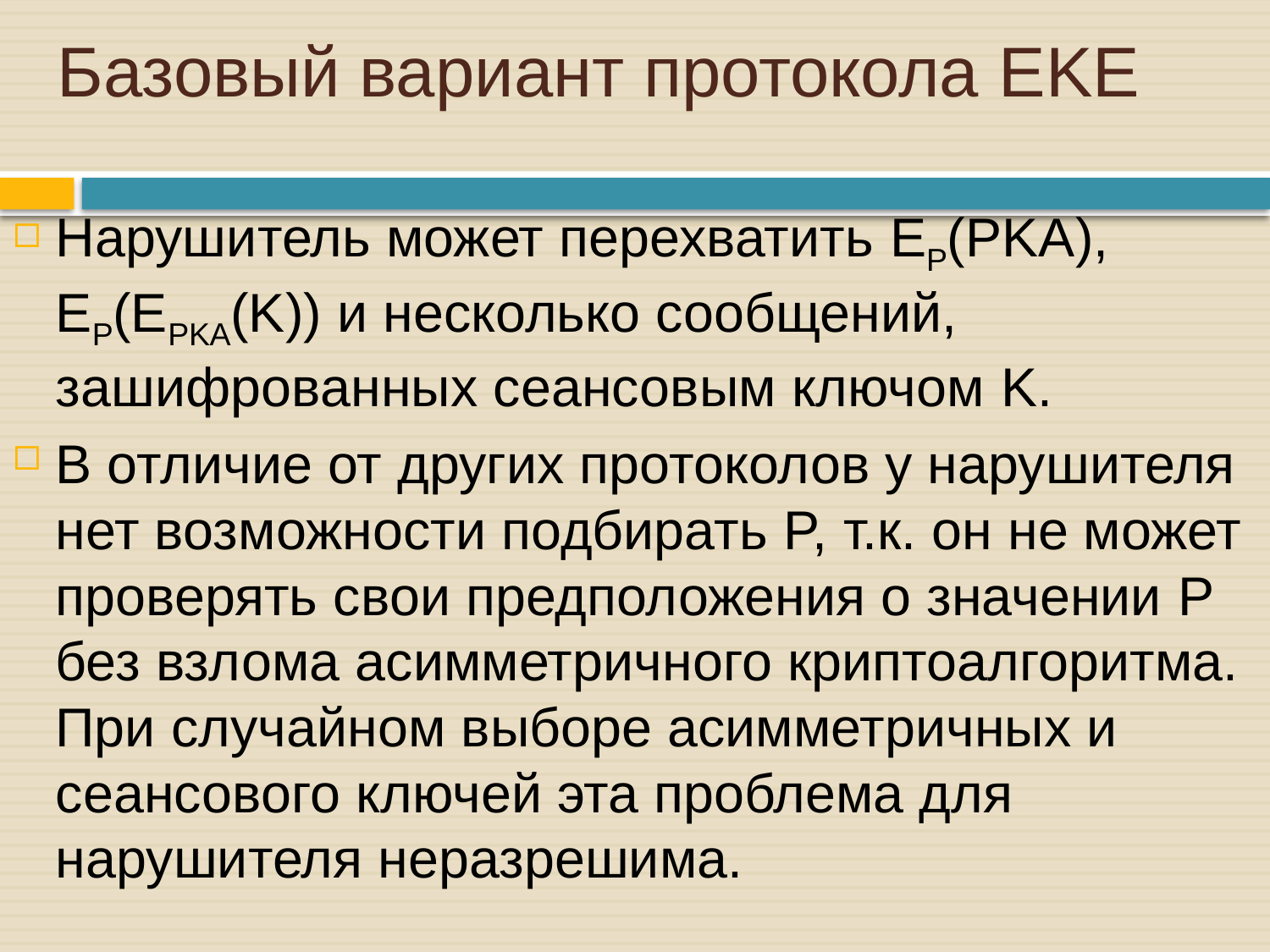

# Базовый вариант протокола EKE
Нарушитель может перехватить EP(PKA), EP(EPKA(K)) и несколько сообщений, зашифрованных сеансовым ключом K.
В отличие от других протоколов у нарушителя нет возможности подбирать P, т.к. он не может проверять свои предположения о значении P без взлома асимметричного криптоалгоритма. При случайном выборе асимметричных и сеансового ключей эта проблема для нарушителя неразрешима.